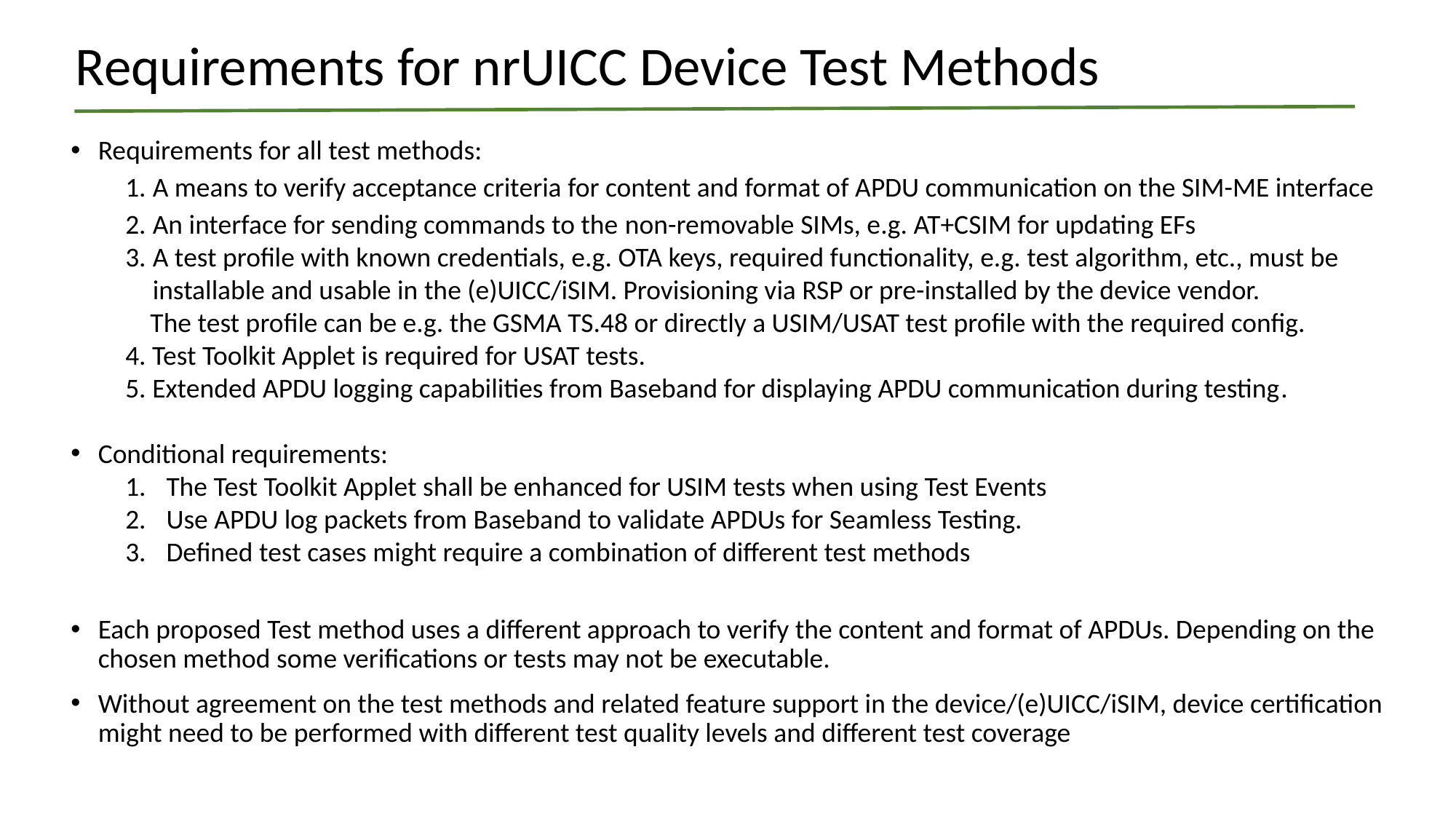

# Requirements for nrUICC Device Test Methods
Requirements for all test methods:
A means to verify acceptance criteria for content and format of APDU communication on the SIM-ME interface
An interface for sending commands to the non-removable SIMs, e.g. AT+CSIM for updating EFs
A test profile with known credentials, e.g. OTA keys, required functionality, e.g. test algorithm, etc., must be installable and usable in the (e)UICC/iSIM. Provisioning via RSP or pre-installed by the device vendor.
    The test profile can be e.g. the GSMA TS.48 or directly a USIM/USAT test profile with the required config.
4. Test Toolkit Applet is required for USAT tests.
5. Extended APDU logging capabilities from Baseband for displaying APDU communication during testing.

Conditional requirements:
The Test Toolkit Applet shall be enhanced for USIM tests when using Test Events
Use APDU log packets from Baseband to validate APDUs for Seamless Testing.
Defined test cases might require a combination of different test methods

Each proposed Test method uses a different approach to verify the content and format of APDUs. Depending on the chosen method some verifications or tests may not be executable.
Without agreement on the test methods and related feature support in the device/(e)UICC/iSIM, device certification might need to be performed with different test quality levels and different test coverage